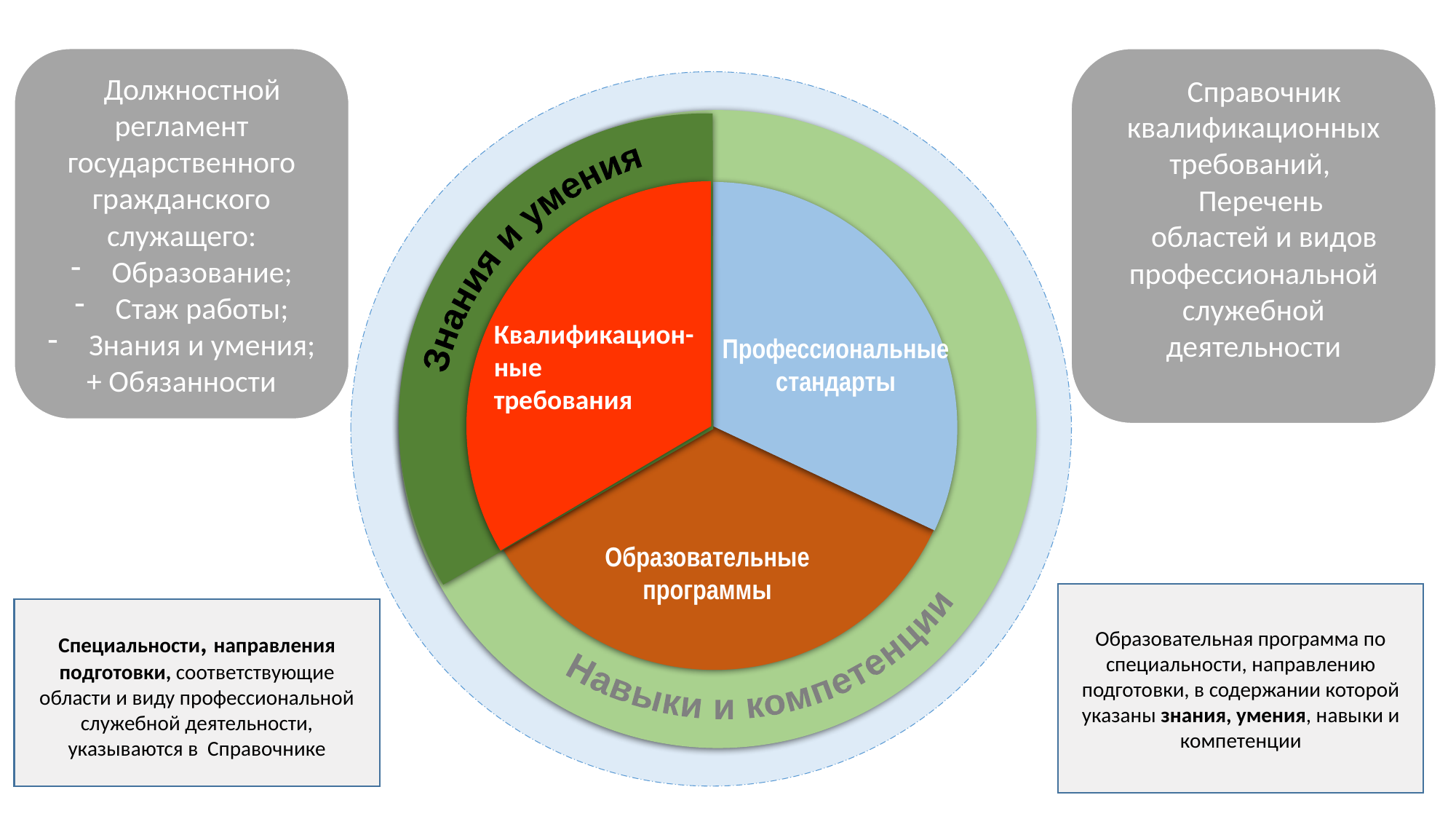

Должностной регламент государственного гражданского служащего:
Образование;
Стаж работы;
Знания и умения;
+ Обязанности

Справочник квалификационных требований,
Перечень
областей и видов профессиональной служебной деятельности

Навыки и компетенции

Знания и умения

Образовательные программы

Профессиональные стандарты
Квалификацион-
ные
требования
Образовательная программа по специальности, направлению подготовки, в содержании которой указаны знания, умения, навыки и компетенции
Специальности, направления подготовки, соответствующие области и виду профессиональной служебной деятельности, указываются в  Справочнике